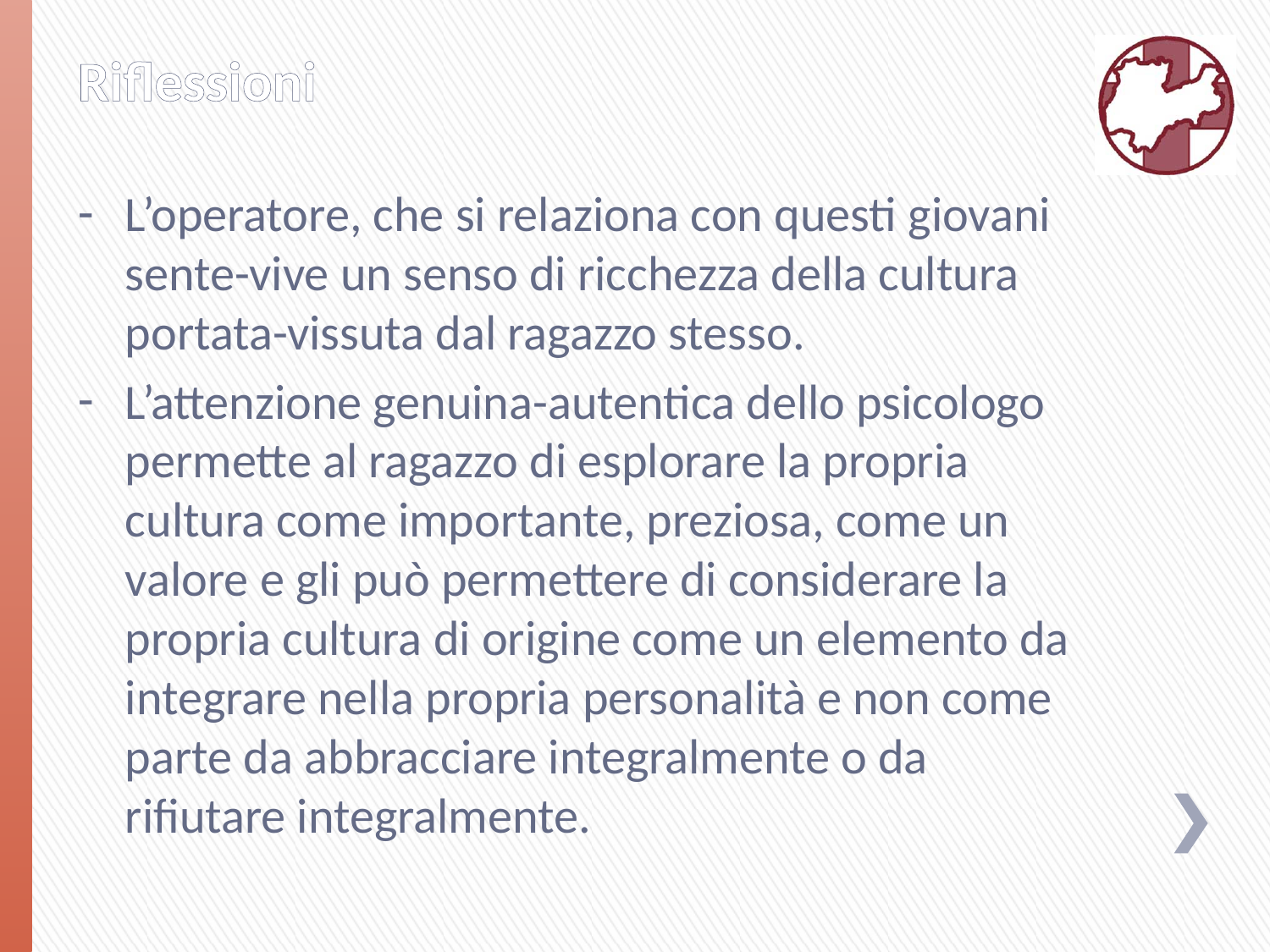

# Riflessioni
L’operatore, che si relaziona con questi giovani sente-vive un senso di ricchezza della cultura portata-vissuta dal ragazzo stesso.
L’attenzione genuina-autentica dello psicologo permette al ragazzo di esplorare la propria cultura come importante, preziosa, come un valore e gli può permettere di considerare la propria cultura di origine come un elemento da integrare nella propria personalità e non come parte da abbracciare integralmente o da rifiutare integralmente.